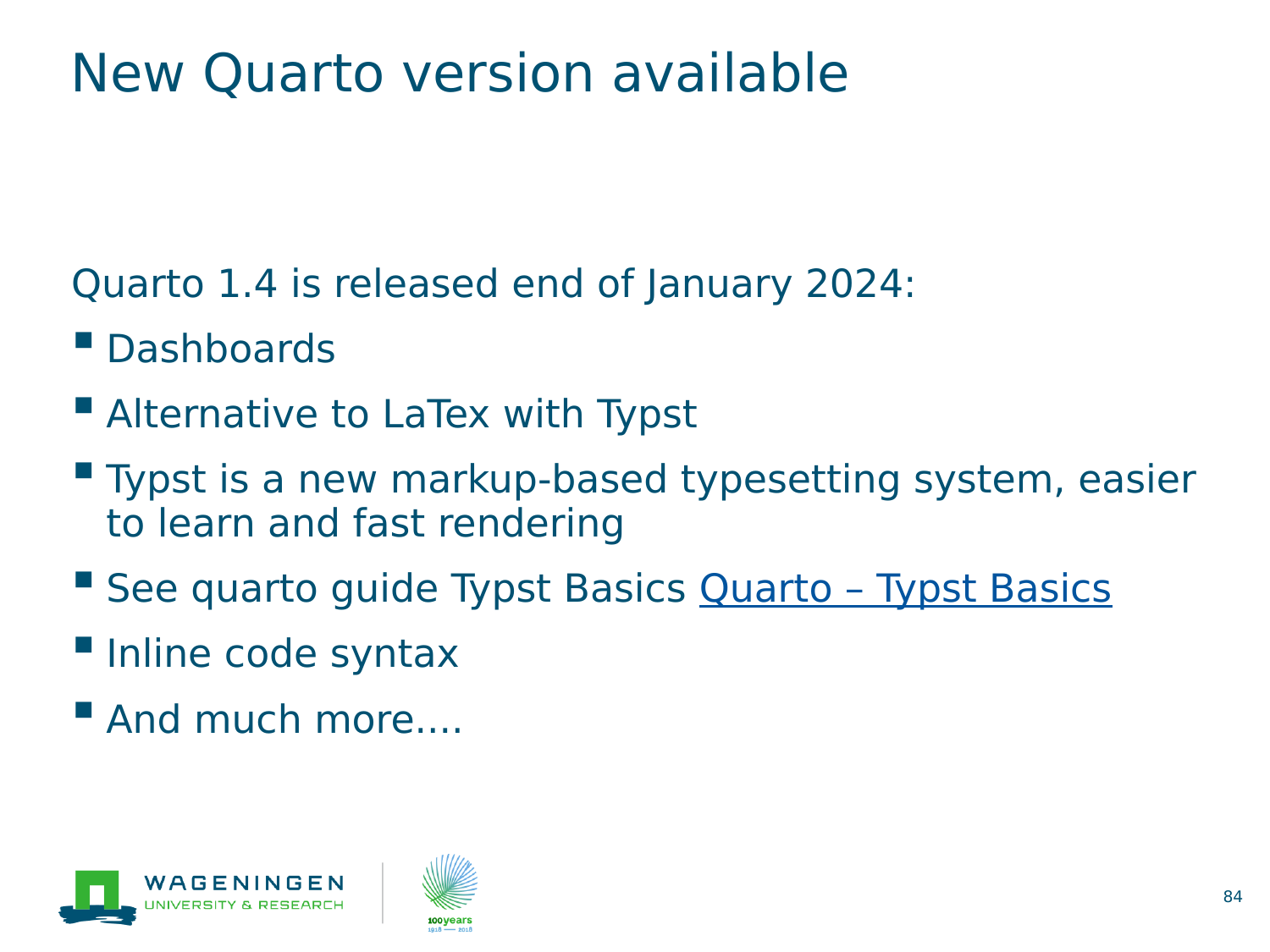

# New Quarto version available
Quarto 1.4 is released end of January 2024:
Dashboards
Alternative to LaTex with Typst
Typst is a new markup-based typesetting system, easier to learn and fast rendering
See quarto guide Typst Basics Quarto – Typst Basics
Inline code syntax
And much more....
84